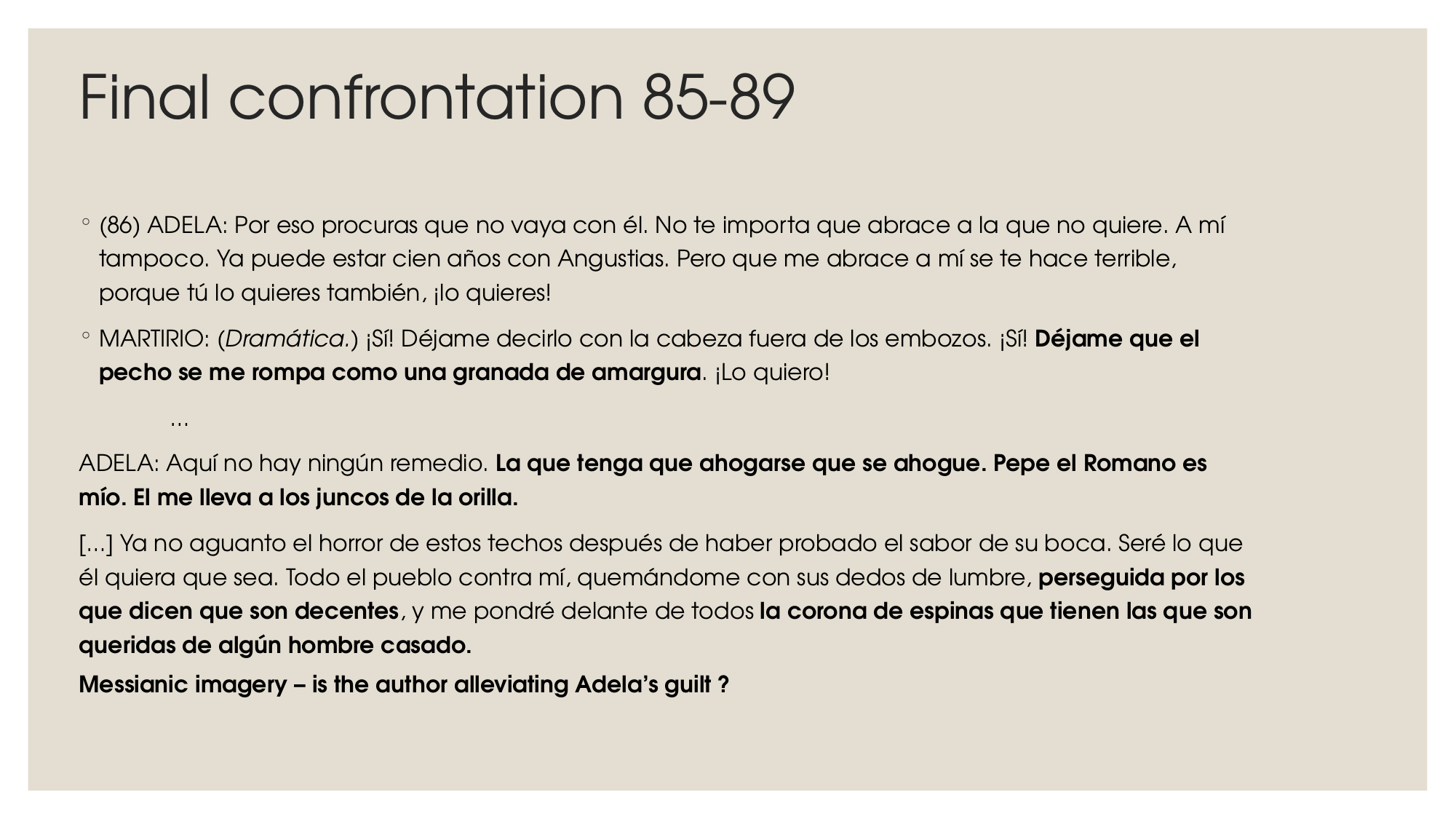

# Final confrontation 85-89
(86) ADELA: Por eso procuras que no vaya con él. No te importa que abrace a la que no quiere. A mí tampoco. Ya puede estar cien años con Angustias. Pero que me abrace a mí se te hace terrible, porque tú lo quieres también, ¡lo quieres!
MARTIRIO: (Dramática.) ¡Sí! Déjame decirlo con la cabeza fuera de los embozos. ¡Sí! Déjame que el pecho se me rompa como una granada de amargura. ¡Lo quiero!
		…
ADELA: Aquí no hay ningún remedio. La que tenga que ahogarse que se ahogue. Pepe el Romano es mío. El me lleva a los juncos de la orilla.
[…] Ya no aguanto el horror de estos techos después de haber probado el sabor de su boca. Seré lo que él quiera que sea. Todo el pueblo contra mí, quemándome con sus dedos de lumbre, perseguida por los que dicen que son decentes, y me pondré delante de todos la corona de espinas que tienen las que son queridas de algún hombre casado.
Messianic imagery – is the author alleviating Adela’s guilt ?